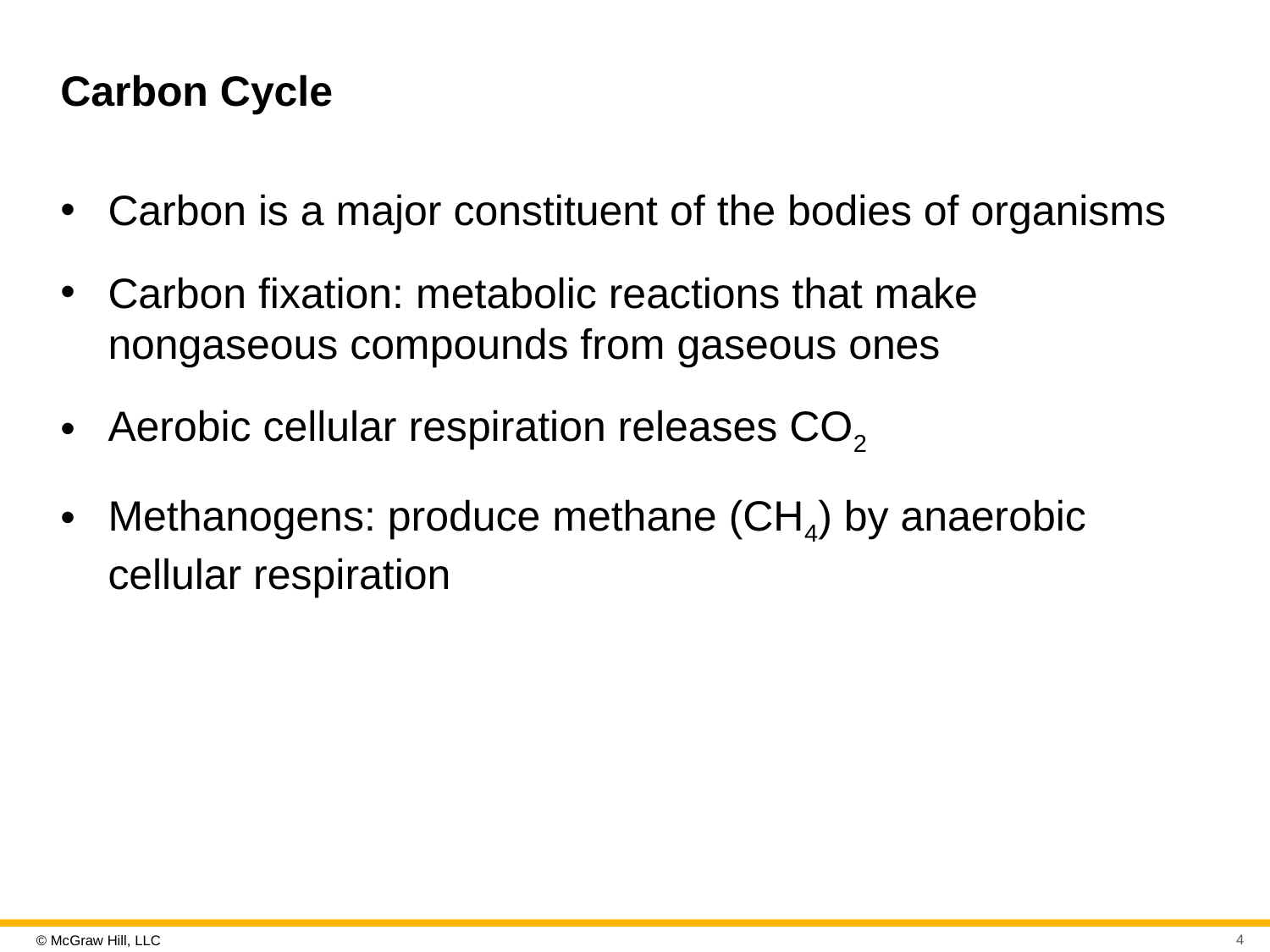

# Carbon Cycle
Carbon is a major constituent of the bodies of organisms
Carbon fixation: metabolic reactions that make nongaseous compounds from gaseous ones
Aerobic cellular respiration releases CO2
Methanogens: produce methane (CH4) by anaerobic cellular respiration
4